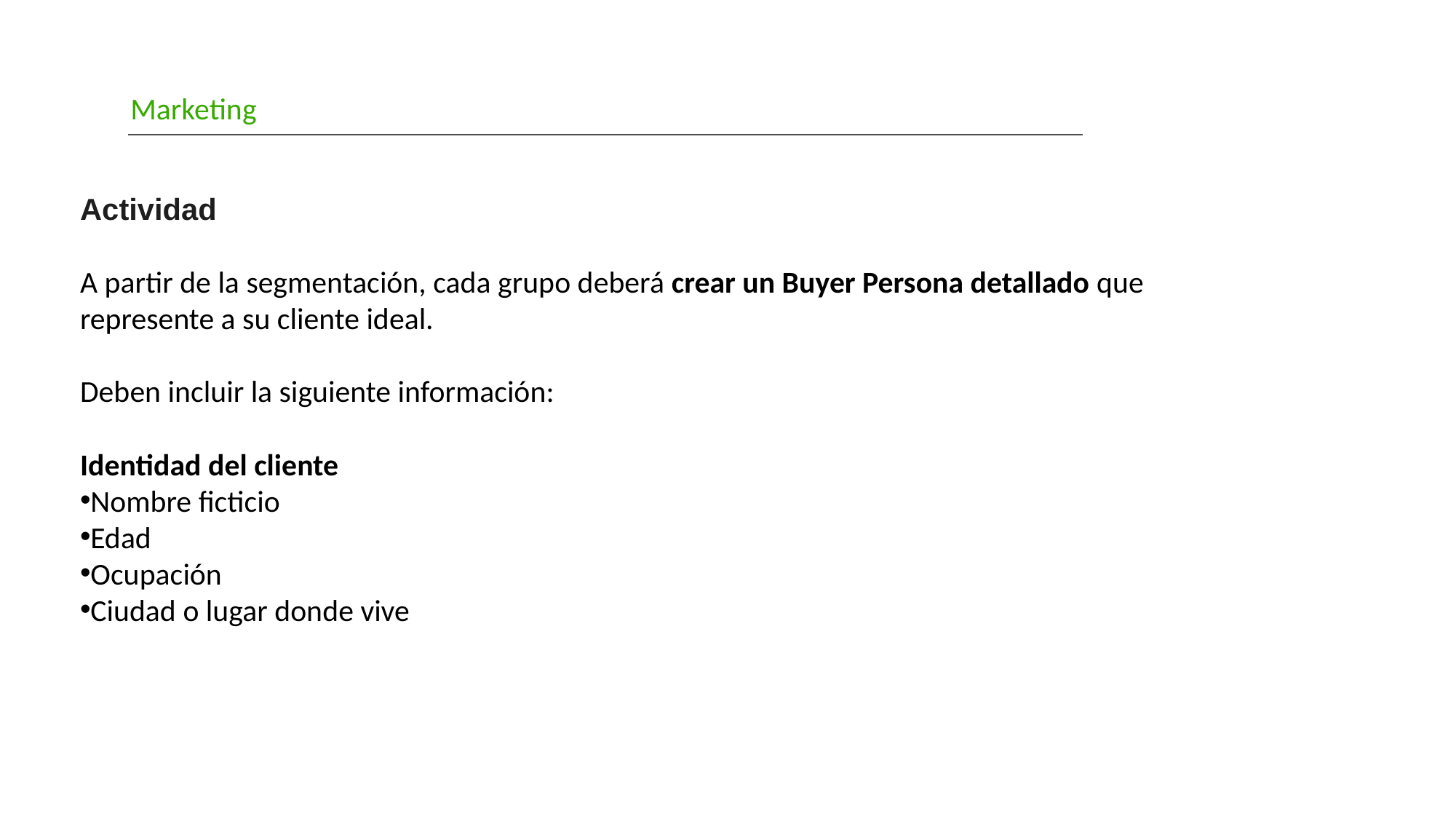

Marketing
Actividad

A partir de la segmentación, cada grupo deberá crear un Buyer Persona detallado que represente a su cliente ideal.

Deben incluir la siguiente información:

Identidad del cliente
Nombre ficticio
Edad
Ocupación
Ciudad o lugar donde vive